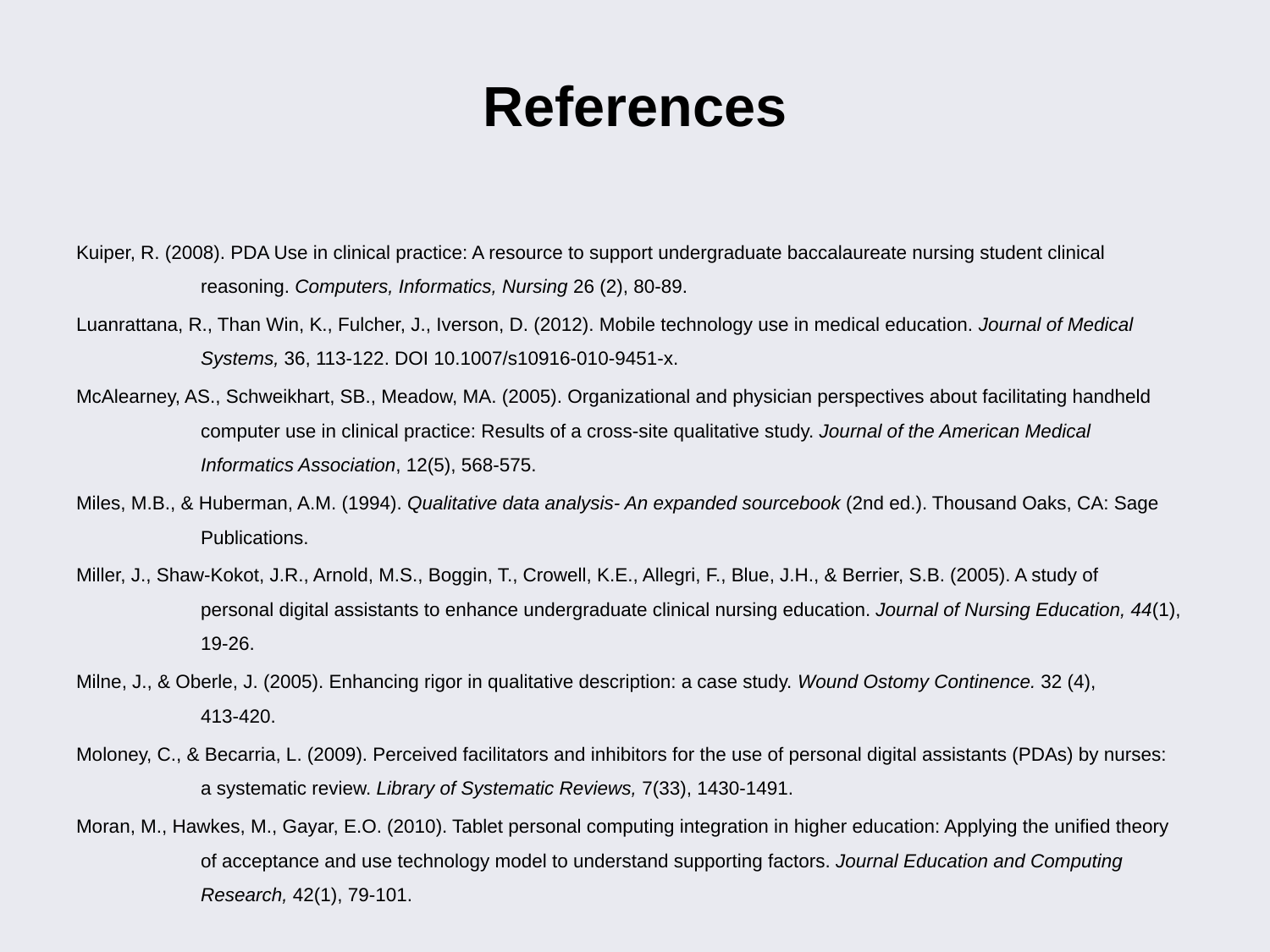

# References
Kuiper, R. (2008). PDA Use in clinical practice: A resource to support undergraduate baccalaureate nursing student clinical 	reasoning. Computers, Informatics, Nursing 26 (2), 80-89.
Luanrattana, R., Than Win, K., Fulcher, J., Iverson, D. (2012). Mobile technology use in medical education. Journal of Medical 	Systems, 36, 113-122. DOI 10.1007/s10916-010-9451-x.
McAlearney, AS., Schweikhart, SB., Meadow, MA. (2005). Organizational and physician perspectives about facilitating handheld 	computer use in clinical practice: Results of a cross-site qualitative study. Journal of the American Medical 	Informatics Association, 12(5), 568-575.
Miles, M.B., & Huberman, A.M. (1994). Qualitative data analysis- An expanded sourcebook (2nd ed.). Thousand Oaks, CA: Sage 	Publications.
Miller, J., Shaw-Kokot, J.R., Arnold, M.S., Boggin, T., Crowell, K.E., Allegri, F., Blue, J.H., & Berrier, S.B. (2005). A study of 	personal digital assistants to enhance undergraduate clinical nursing education. Journal of Nursing Education, 44(1), 	19-26.
Milne, J., & Oberle, J. (2005). Enhancing rigor in qualitative description: a case study. Wound Ostomy Continence. 32 (4), 	413-420.
Moloney, C., & Becarria, L. (2009). Perceived facilitators and inhibitors for the use of personal digital assistants (PDAs) by nurses: 	a systematic review. Library of Systematic Reviews, 7(33), 1430-1491.
Moran, M., Hawkes, M., Gayar, E.O. (2010). Tablet personal computing integration in higher education: Applying the unified theory 	of acceptance and use technology model to understand supporting factors. Journal Education and Computing 	Research, 42(1), 79-101.